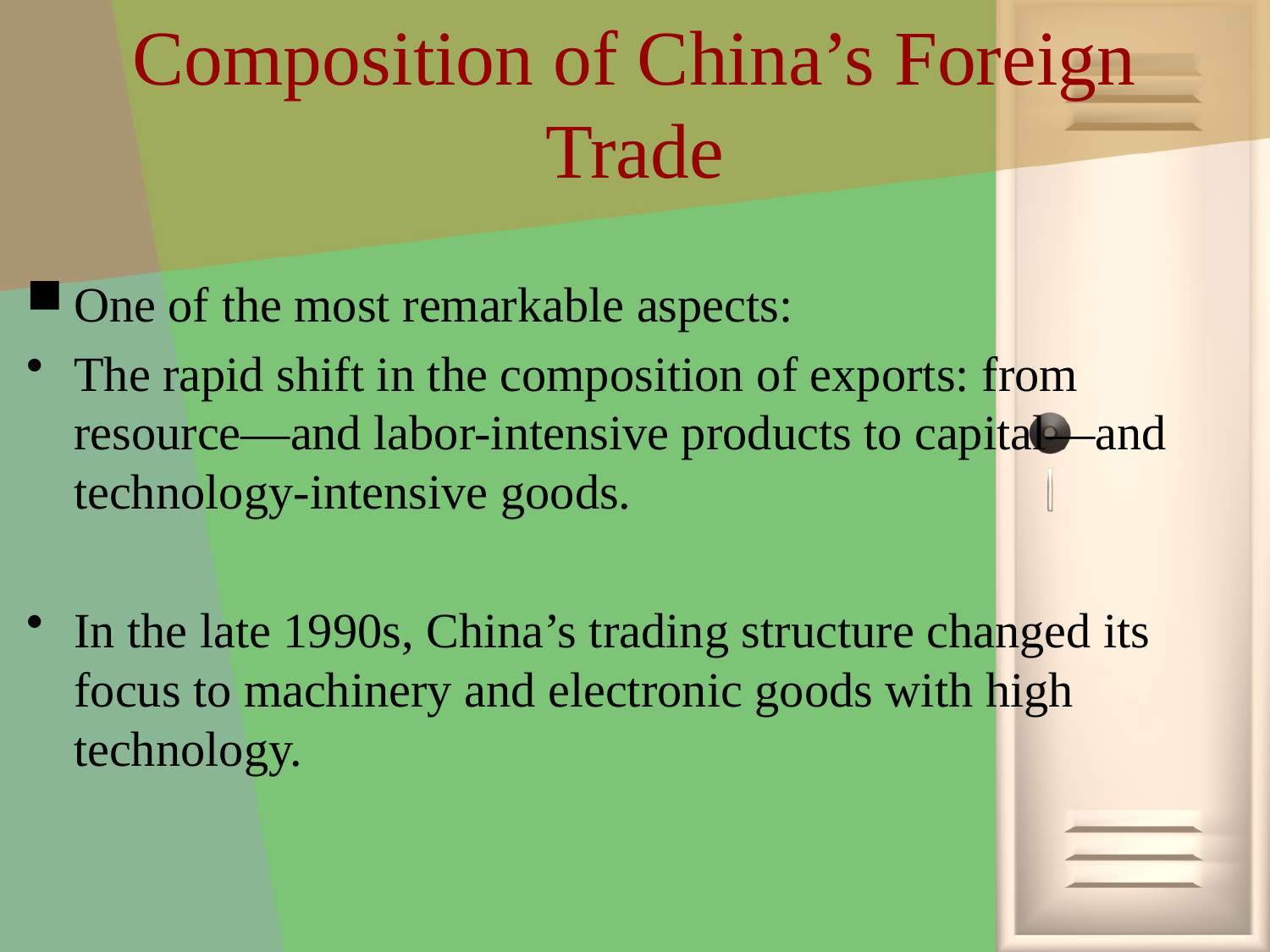

# Composition of China’s Foreign Trade
One of the most remarkable aspects:
The rapid shift in the composition of exports: from resource—and labor-intensive products to capital—and technology-intensive goods.

In the late 1990s, China’s trading structure changed its focus to machinery and electronic goods with high technology.